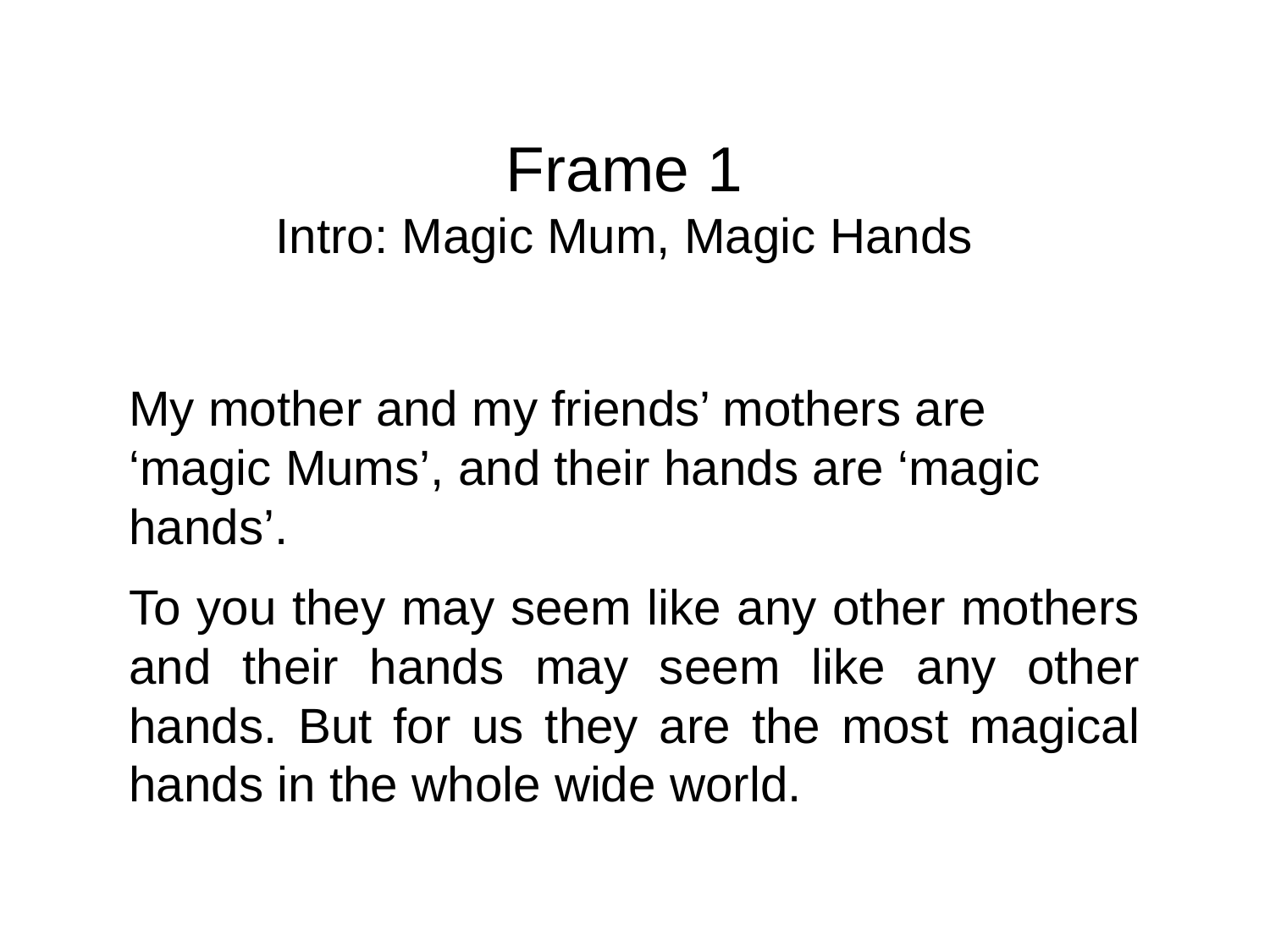

# Frame 1 Intro: Magic Mum, Magic Hands
My mother and my friends’ mothers are ‘magic Mums’, and their hands are ‘magic hands’.
To you they may seem like any other mothers and their hands may seem like any other hands. But for us they are the most magical hands in the whole wide world.